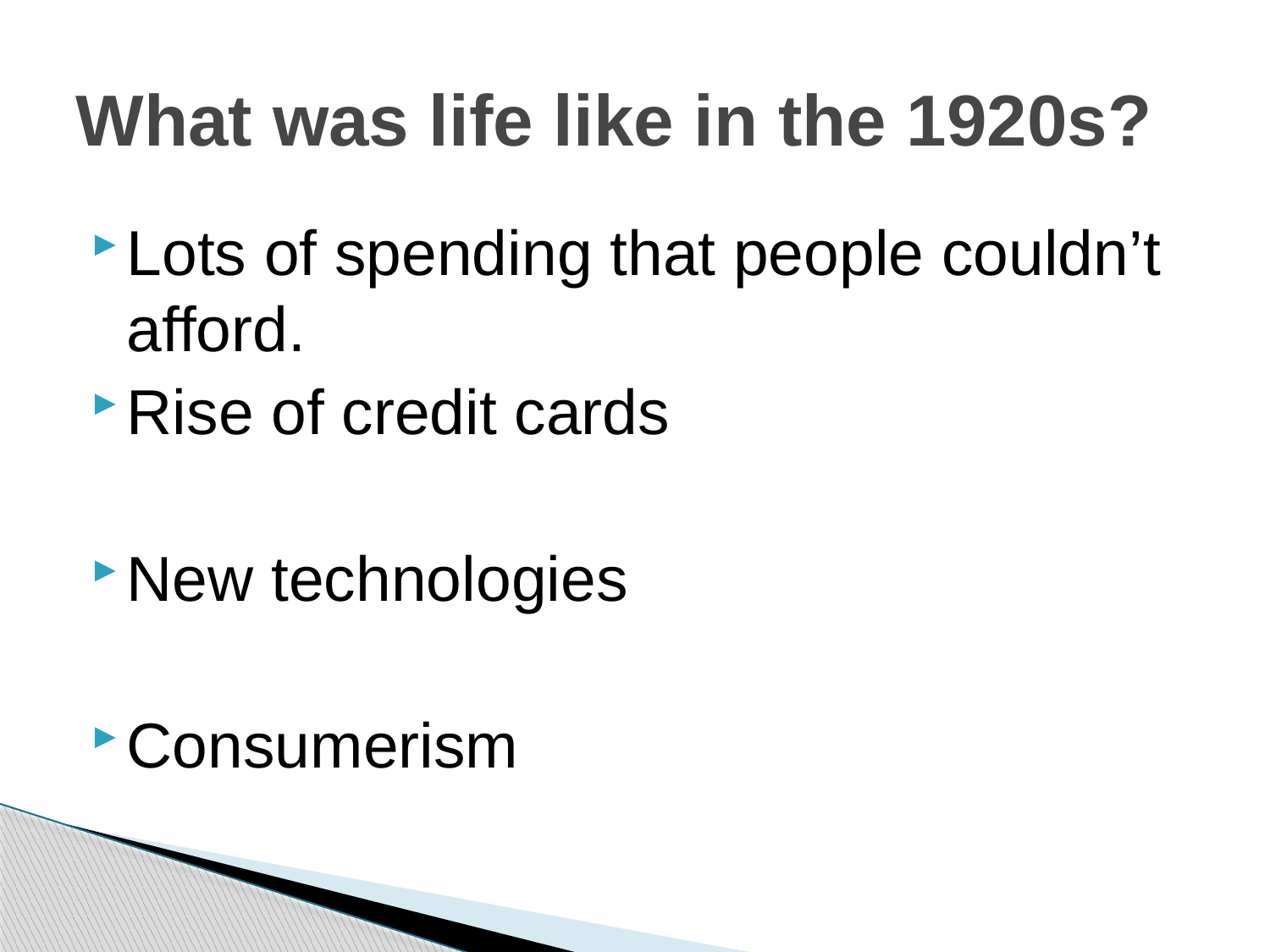

# What was life like in the 1920s?
Lots of spending that people couldn’t afford.
Rise of credit cards

New technologies

Consumerism